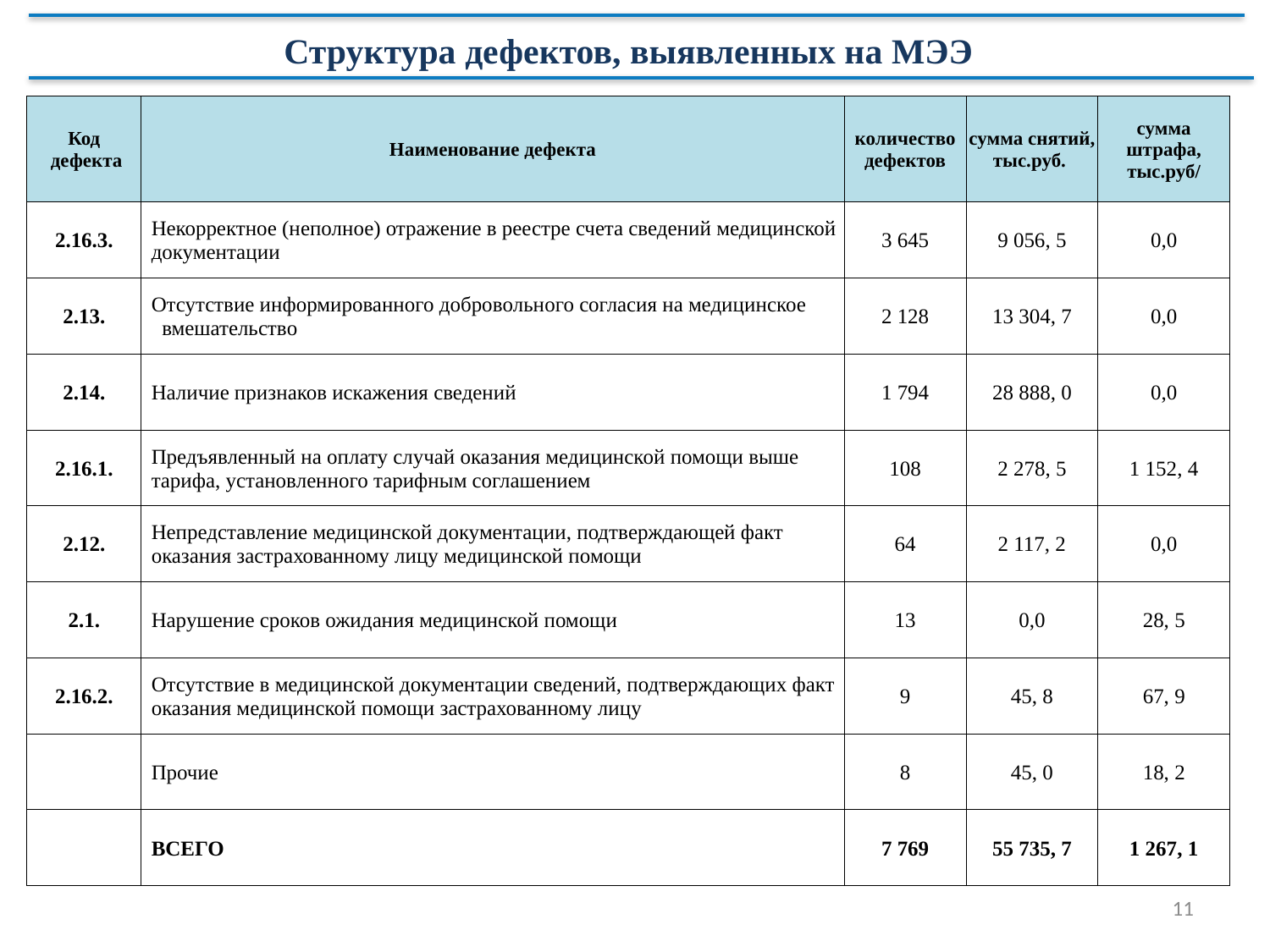

Структура дефектов, выявленных на МЭЭ
| Код дефекта | Наименование дефекта | количество дефектов | сумма снятий, тыс.руб. | сумма штрафа, тыс.руб/ |
| --- | --- | --- | --- | --- |
| 2.16.3. | Некорректное (неполное) отражение в реестре счета сведений медицинской документации | 3 645 | 9 056, 5 | 0,0 |
| 2.13. | Отсутствие информированного добровольного согласия на медицинское вмешательство | 2 128 | 13 304, 7 | 0,0 |
| 2.14. | Наличие признаков искажения сведений | 1 794 | 28 888, 0 | 0,0 |
| 2.16.1. | Предъявленный на оплату случай оказания медицинской помощи выше тарифа, установленного тарифным соглашением | 108 | 2 278, 5 | 1 152, 4 |
| 2.12. | Непредставление медицинской документации, подтверждающей факт оказания застрахованному лицу медицинской помощи | 64 | 2 117, 2 | 0,0 |
| 2.1. | Нарушение сроков ожидания медицинской помощи | 13 | 0,0 | 28, 5 |
| 2.16.2. | Отсутствие в медицинской документации сведений, подтверждающих факт оказания медицинской помощи застрахованному лицу | 9 | 45, 8 | 67, 9 |
|  | Прочие | 8 | 45, 0 | 18, 2 |
|  | ВСЕГО | 7 769 | 55 735, 7 | 1 267, 1 |
11